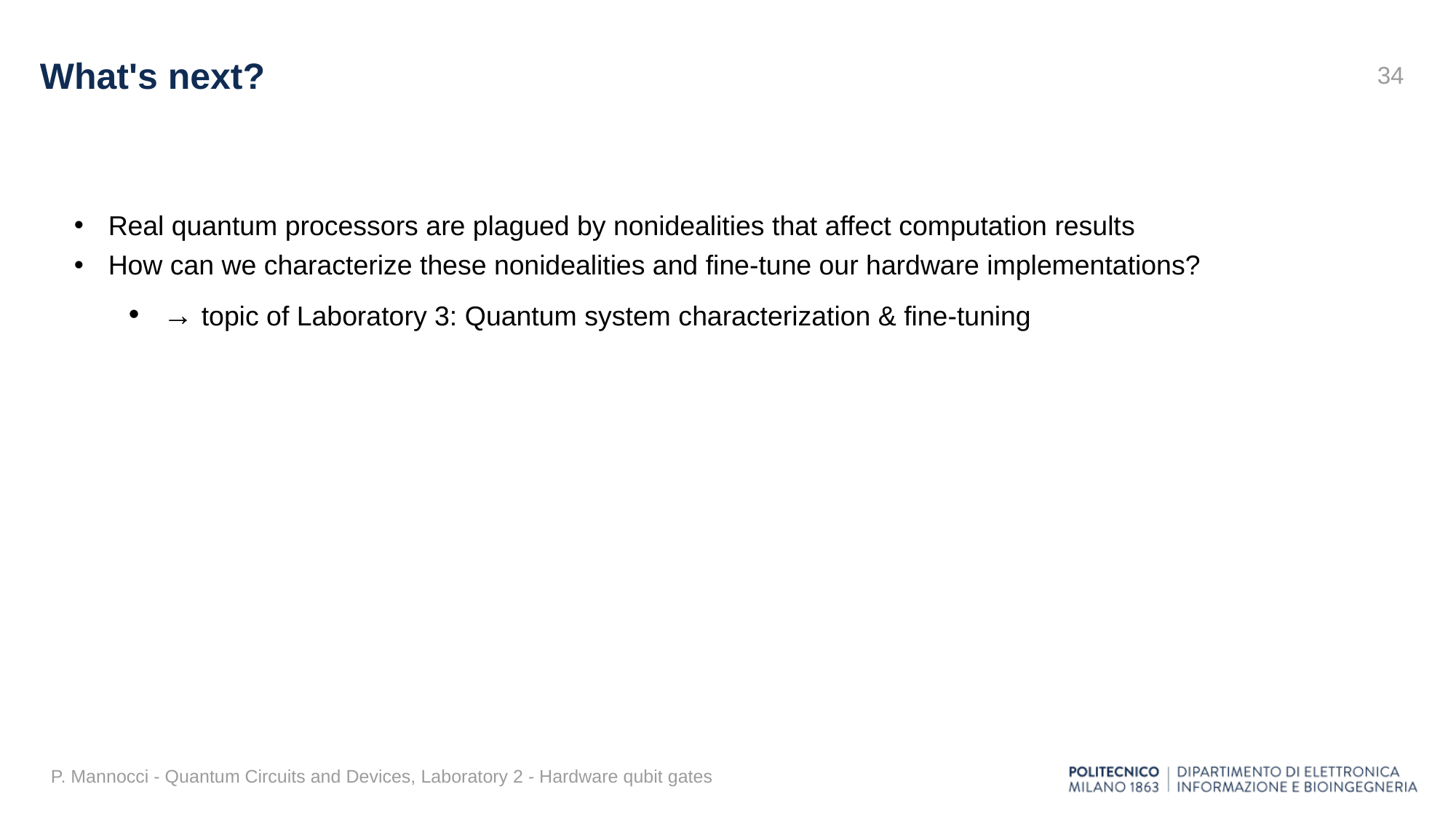

34
# What's next?
Real quantum processors are plagued by nonidealities that affect computation results
How can we characterize these nonidealities and fine-tune our hardware implementations?
→ topic of Laboratory 3: Quantum system characterization & fine-tuning

P. Mannocci - Quantum Circuits and Devices, Laboratory 2 - Hardware qubit gates